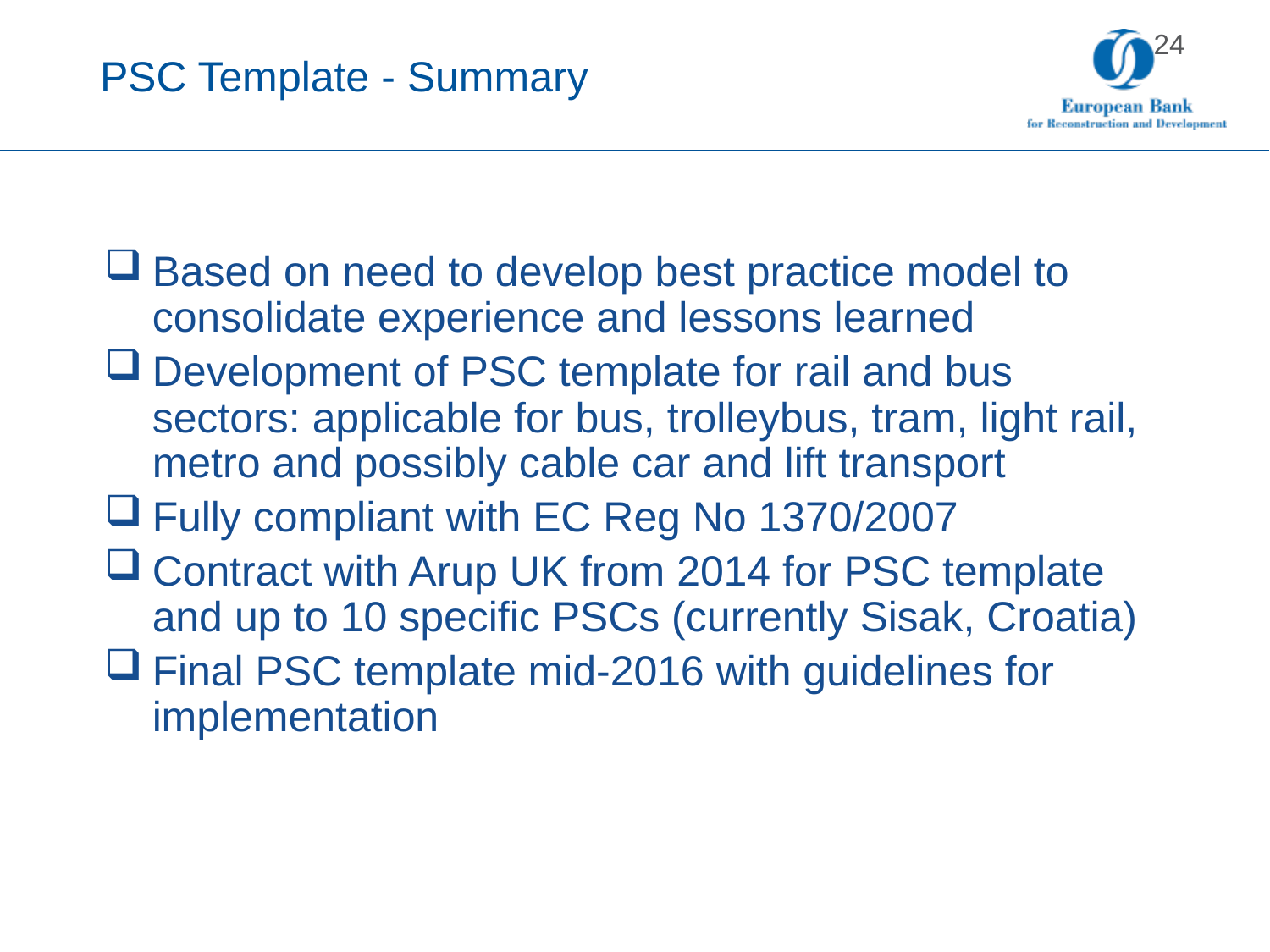

# PSC Template - Summary
Based on need to develop best practice model to consolidate experience and lessons learned
Development of PSC template for rail and bus sectors: applicable for bus, trolleybus, tram, light rail, metro and possibly cable car and lift transport
Fully compliant with EC Reg No 1370/2007
Contract with Arup UK from 2014 for PSC template and up to 10 specific PSCs (currently Sisak, Croatia)
Final PSC template mid-2016 with guidelines for implementation